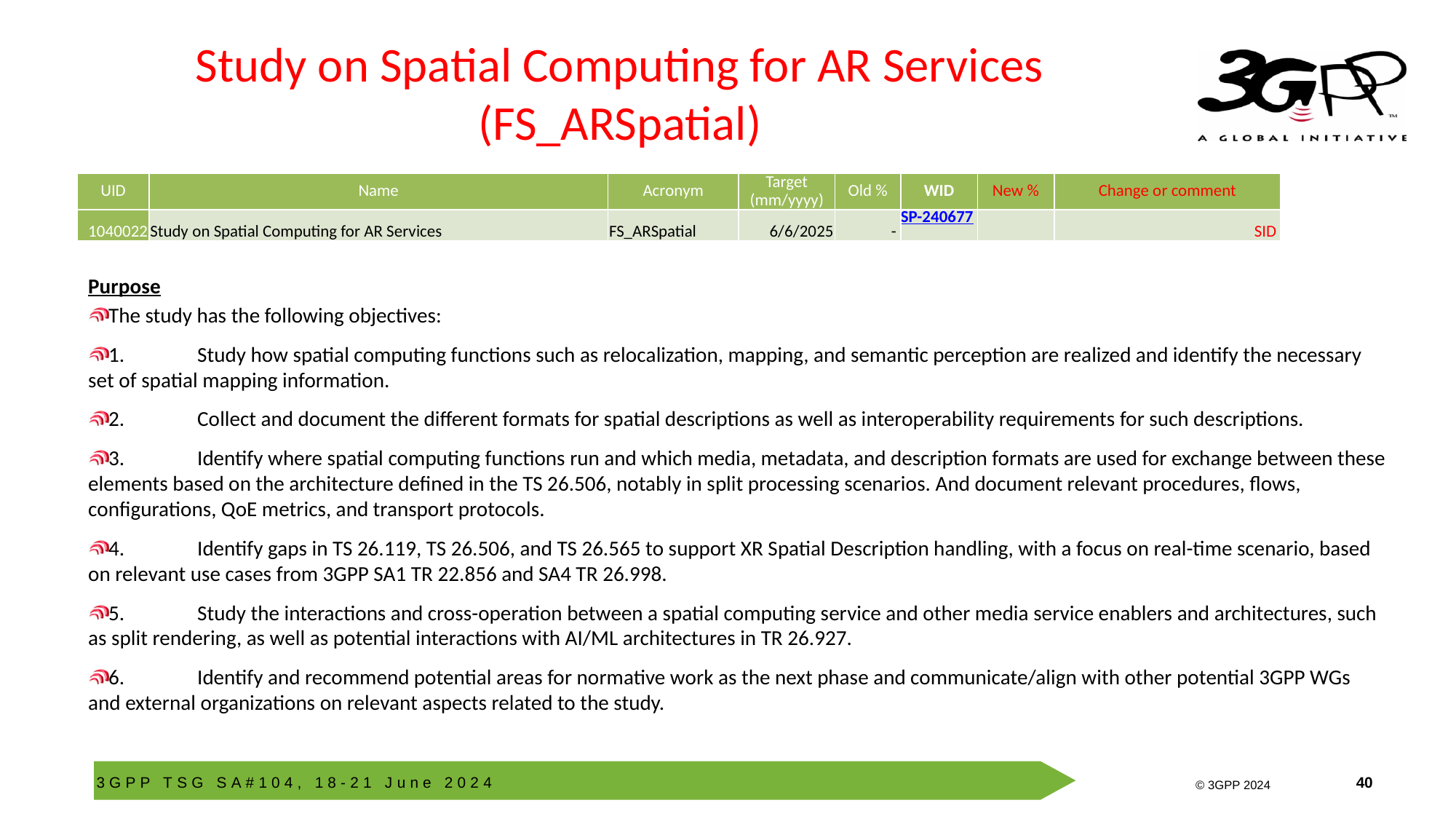

# Study on Spatial Computing for AR Services (FS_ARSpatial)
| UID | Name | Acronym | Target (mm/yyyy) | Old % | WID | New % | Change or comment |
| --- | --- | --- | --- | --- | --- | --- | --- |
| 1040022 | Study on Spatial Computing for AR Services | FS\_ARSpatial | 6/6/2025 | - | SP-240677 |  | SID |
Purpose
The study has the following objectives:
1.	Study how spatial computing functions such as relocalization, mapping, and semantic perception are realized and identify the necessary set of spatial mapping information.
2.	Collect and document the different formats for spatial descriptions as well as interoperability requirements for such descriptions.
3.	Identify where spatial computing functions run and which media, metadata, and description formats are used for exchange between these elements based on the architecture defined in the TS 26.506, notably in split processing scenarios. And document relevant procedures, flows, configurations, QoE metrics, and transport protocols.
4.	Identify gaps in TS 26.119, TS 26.506, and TS 26.565 to support XR Spatial Description handling, with a focus on real-time scenario, based on relevant use cases from 3GPP SA1 TR 22.856 and SA4 TR 26.998.
5.	Study the interactions and cross-operation between a spatial computing service and other media service enablers and architectures, such as split rendering, as well as potential interactions with AI/ML architectures in TR 26.927.
6.	Identify and recommend potential areas for normative work as the next phase and communicate/align with other potential 3GPP WGs and external organizations on relevant aspects related to the study.